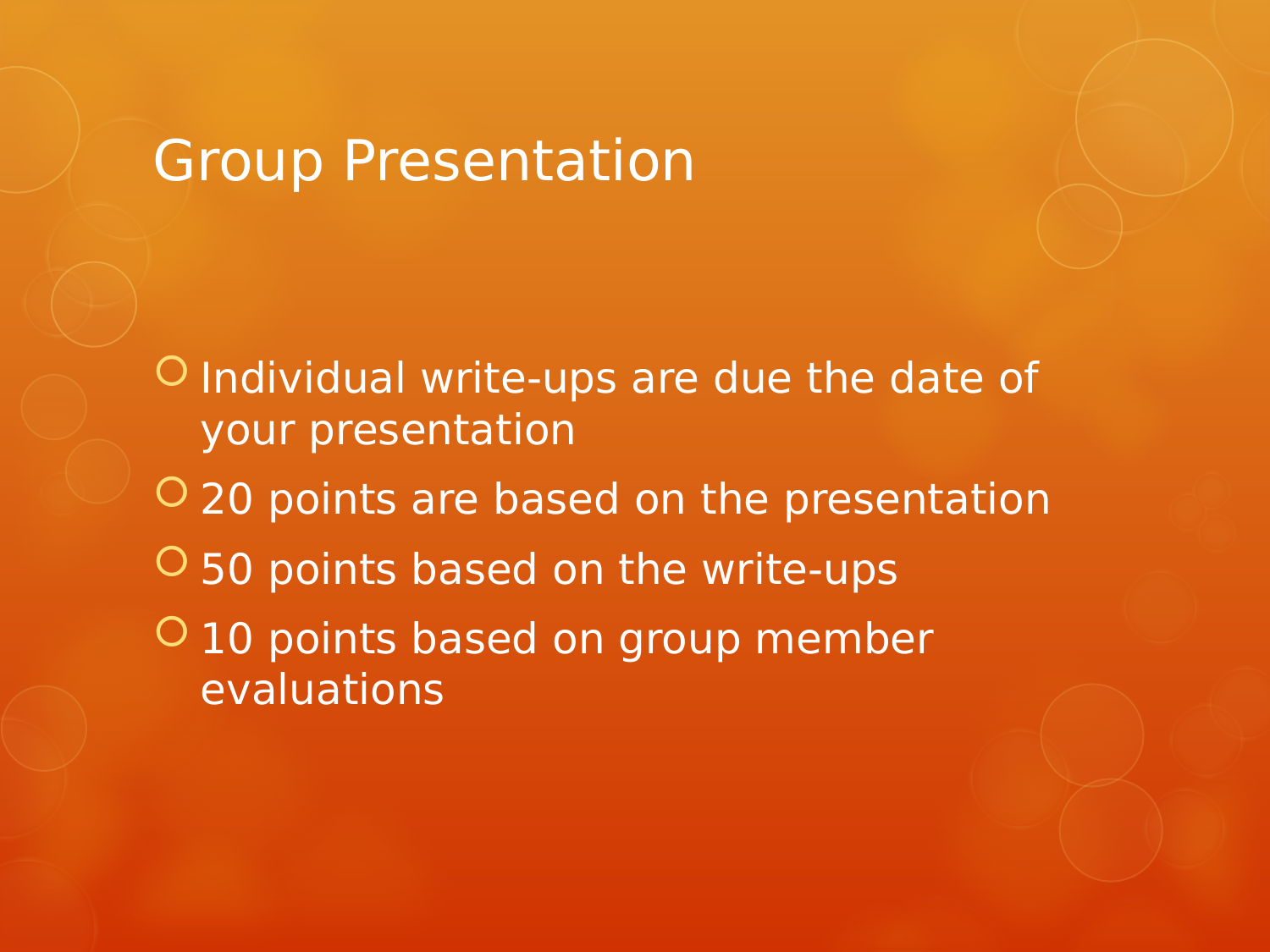

# Group Presentation
Individual write-ups are due the date of your presentation
20 points are based on the presentation
50 points based on the write-ups
10 points based on group member evaluations